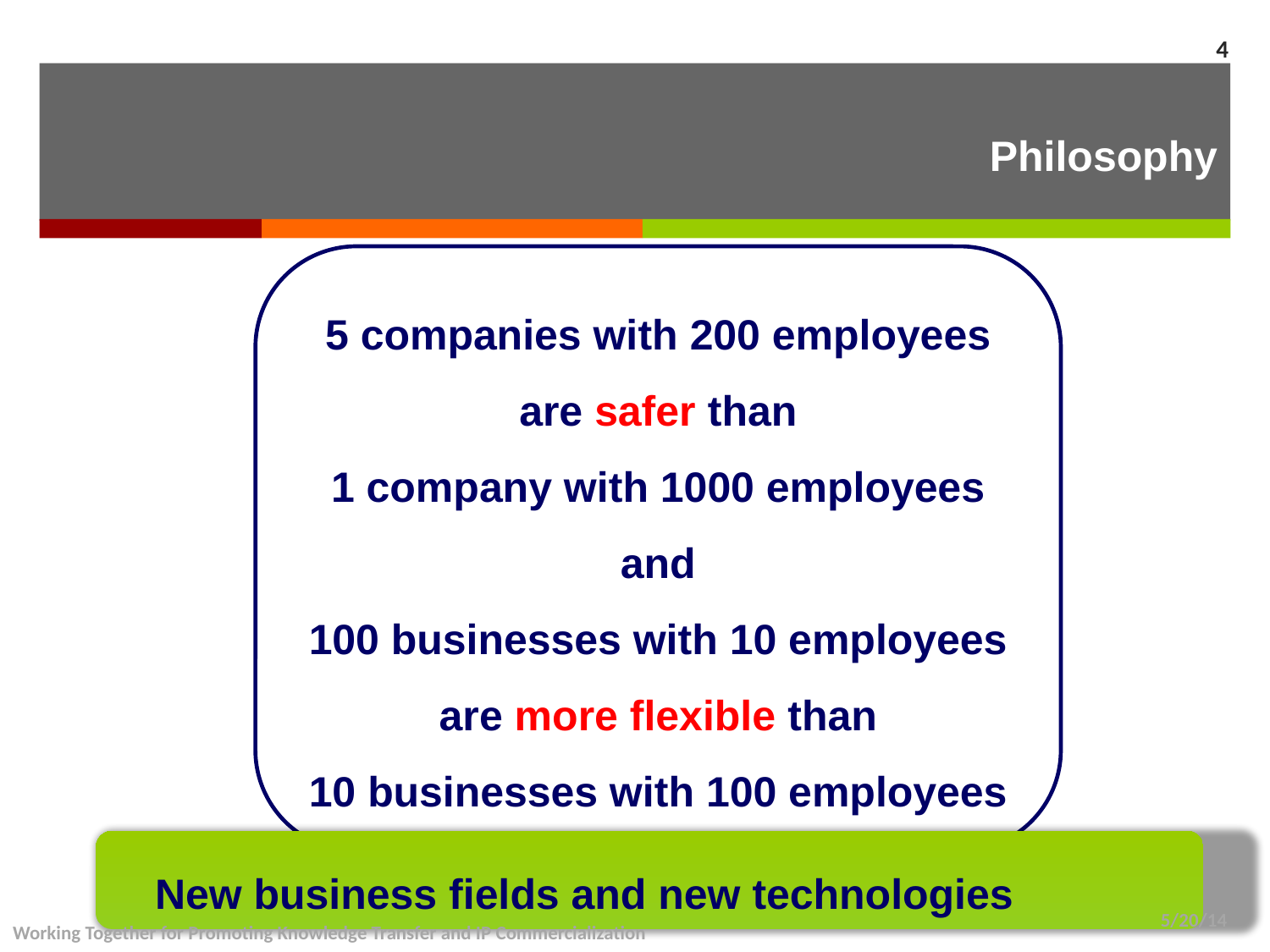

4
# Philosophy
5 companies with 200 employees
are safer than
1 company with 1000 employees
and
100 businesses with 10 employees
are more flexible than
10 businesses with 100 employees
New business fields and new technologies
5/20/14
Working Together for Promoting Knowledge Transfer and IP Commercialization